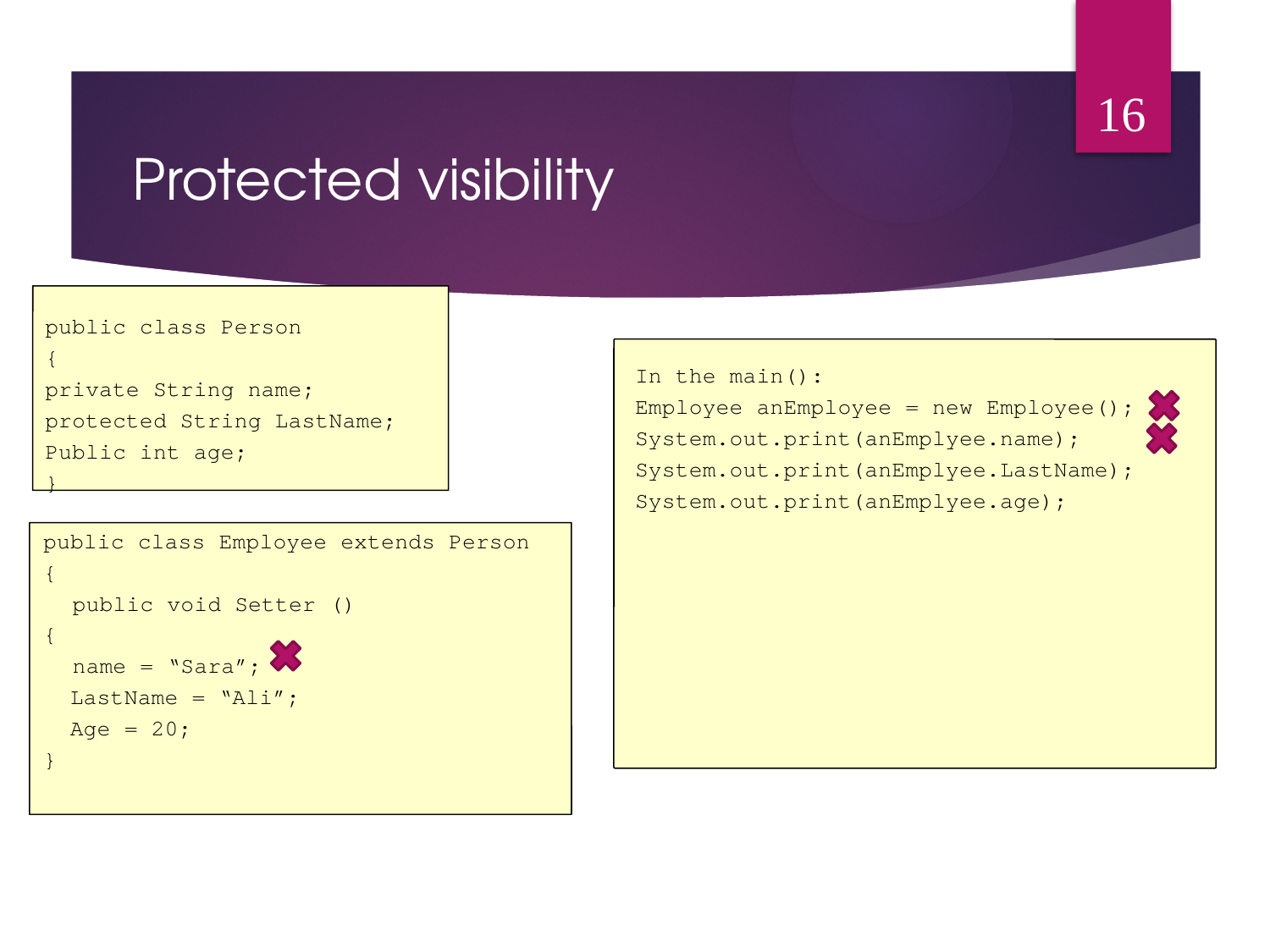

16
# Protected visibility

public class Person
{
private String name;
protected String LastName;
Public int age;
}

In the main():
Employee anEmployee = new Employee();
System.out.print(anEmplyee.name);
System.out.print(anEmplyee.LastName);
System.out.print(anEmplyee.age);

public class Employee extends Person
{
	public void Setter ()
{
	name = “Sara”;
  LastName = “Ali”;
  Age = 20;
}